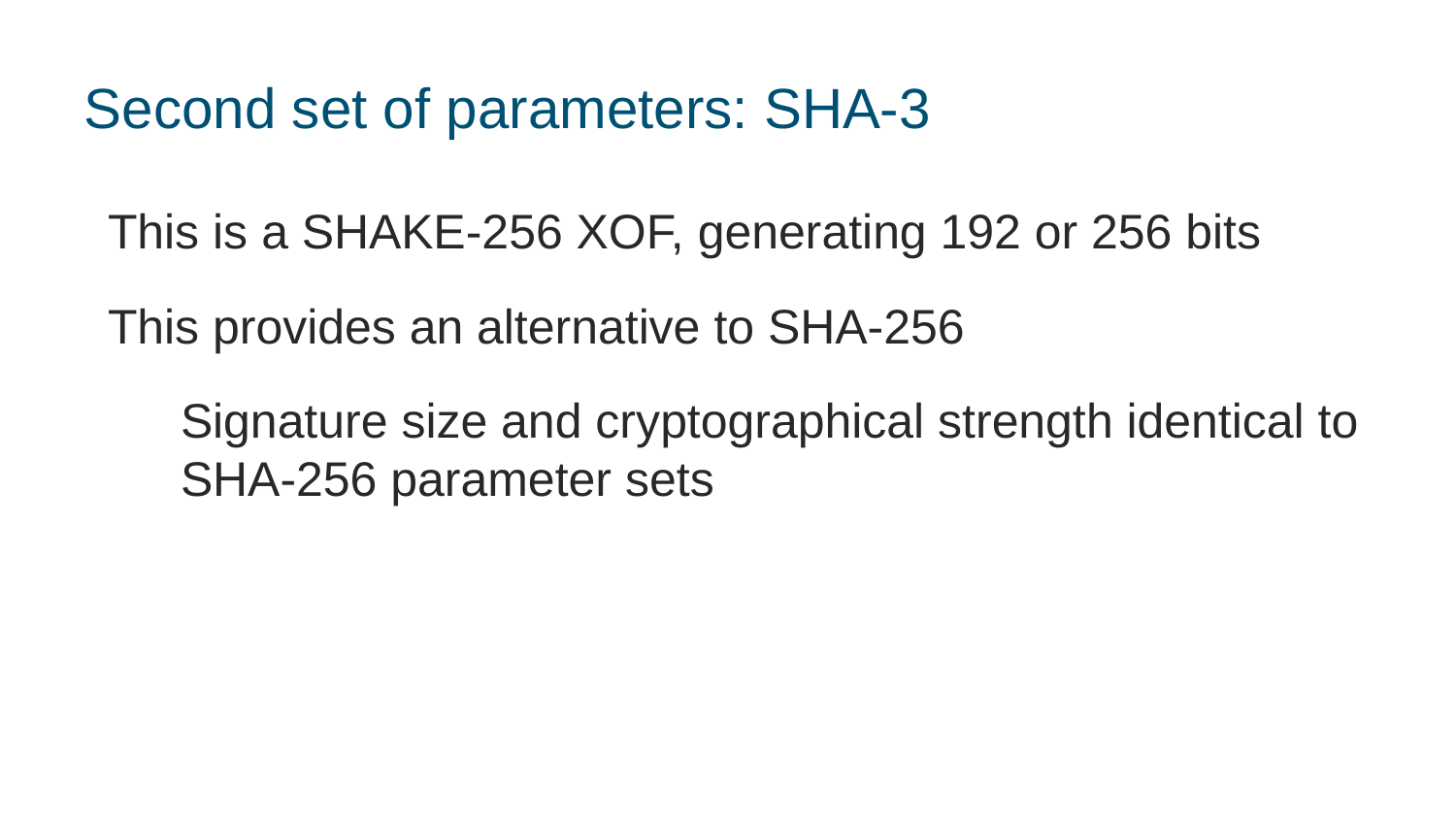

# Second set of parameters: SHA-3
This is a SHAKE-256 XOF, generating 192 or 256 bits
This provides an alternative to SHA-256
Signature size and cryptographical strength identical to SHA-256 parameter sets